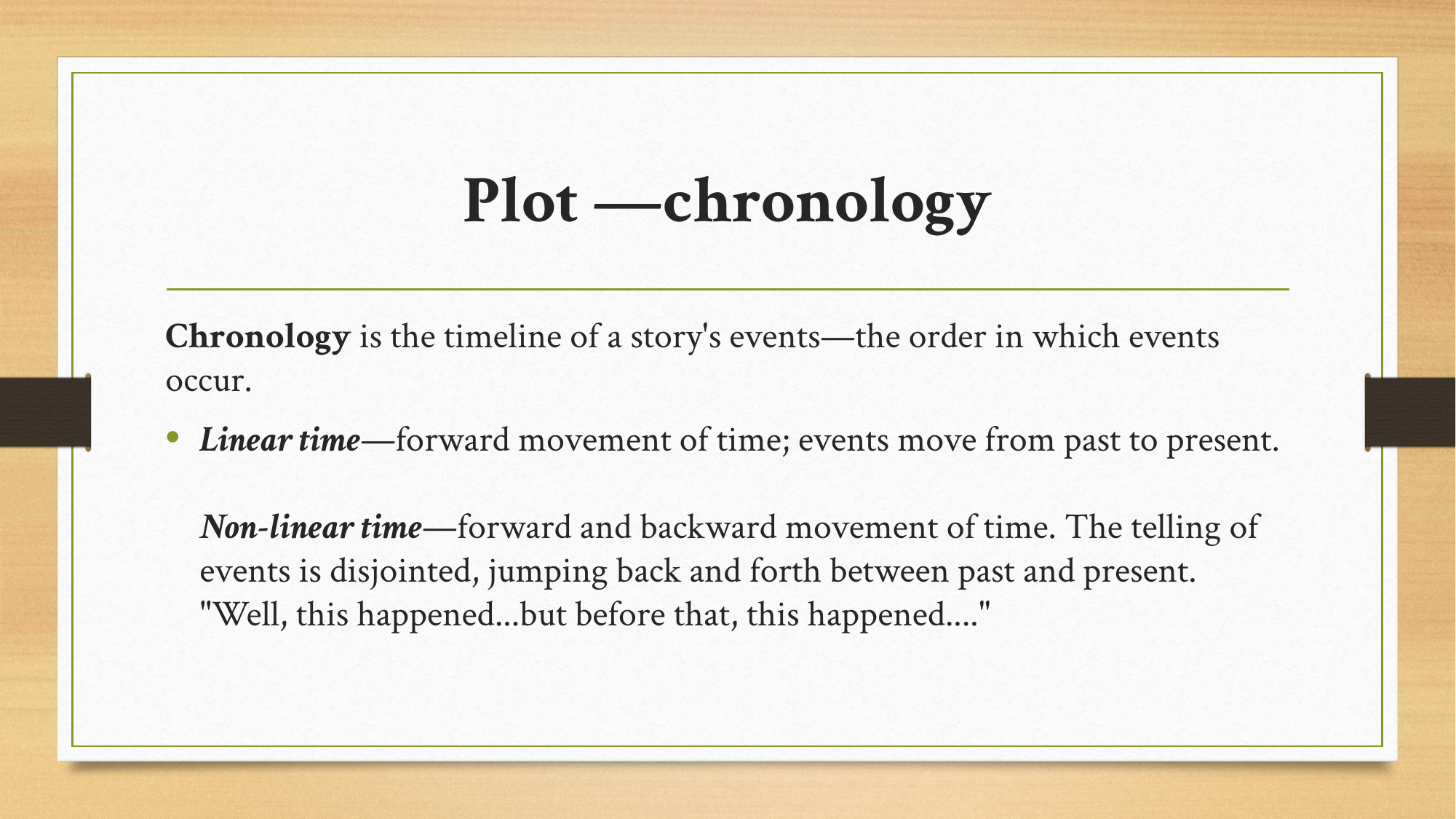

# Plot —chronology
Chronology is the timeline of a story's events—the order in which events occur.
Linear time—forward movement of time; events move from past to present.
Non-linear time—forward and backward movement of time. The telling of events is disjointed, jumping back and forth between past and present. "Well, this happened...but before that, this happened...."